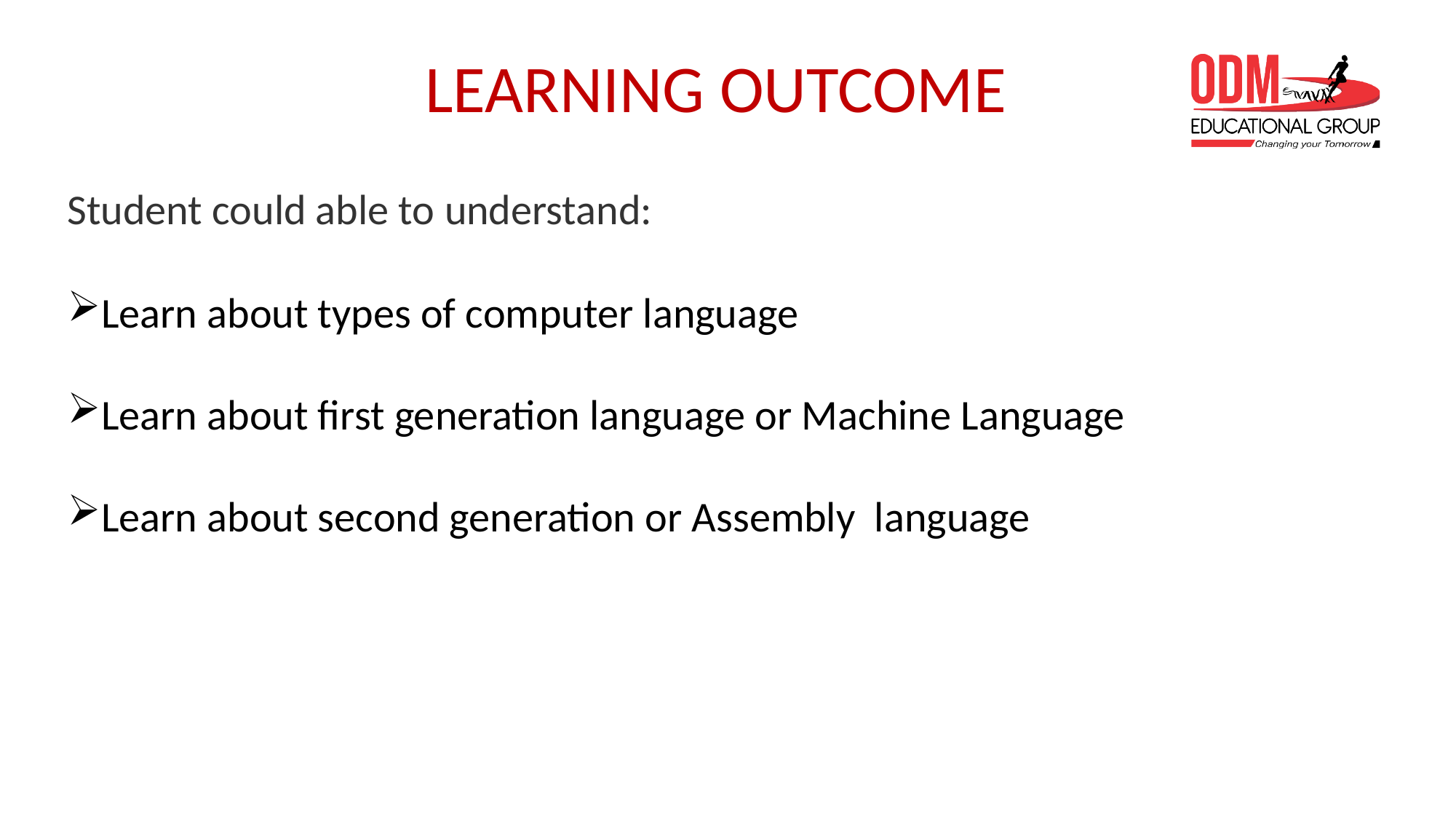

# LEARNING OUTCOME

Student could able to understand:
Learn about types of computer language
Learn about first generation language or Machine Language
Learn about second generation or Assembly  language